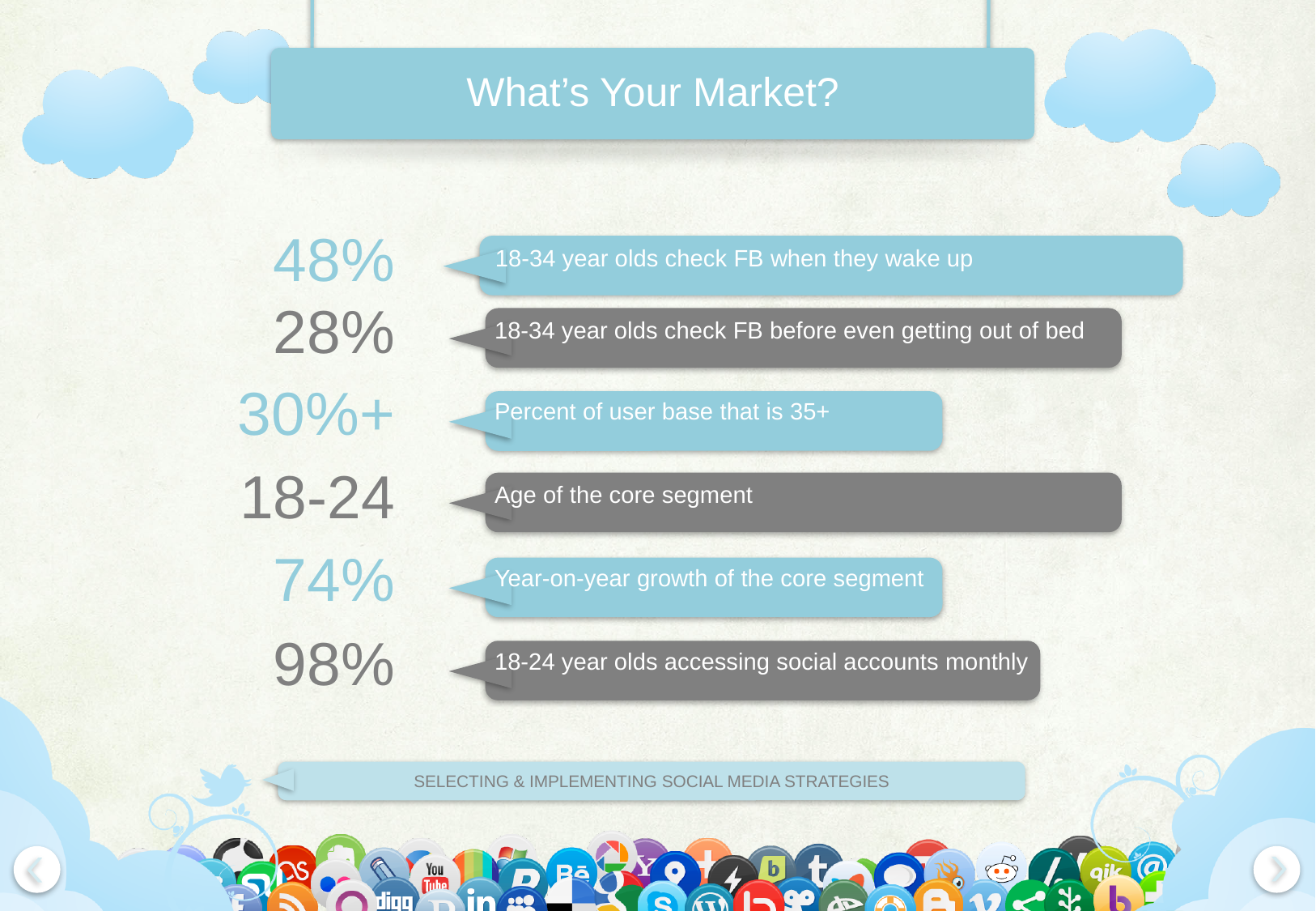

# What’s Your Market?
48%

18-34 year olds check FB when they wake up
28%

18-34 year olds check FB before even getting out of bed
30%+

Percent of user base that is 35+

18-24

Age of the core segment
74%

Year-on-year growth of the core segment

98%

18-24 year olds accessing social accounts monthly